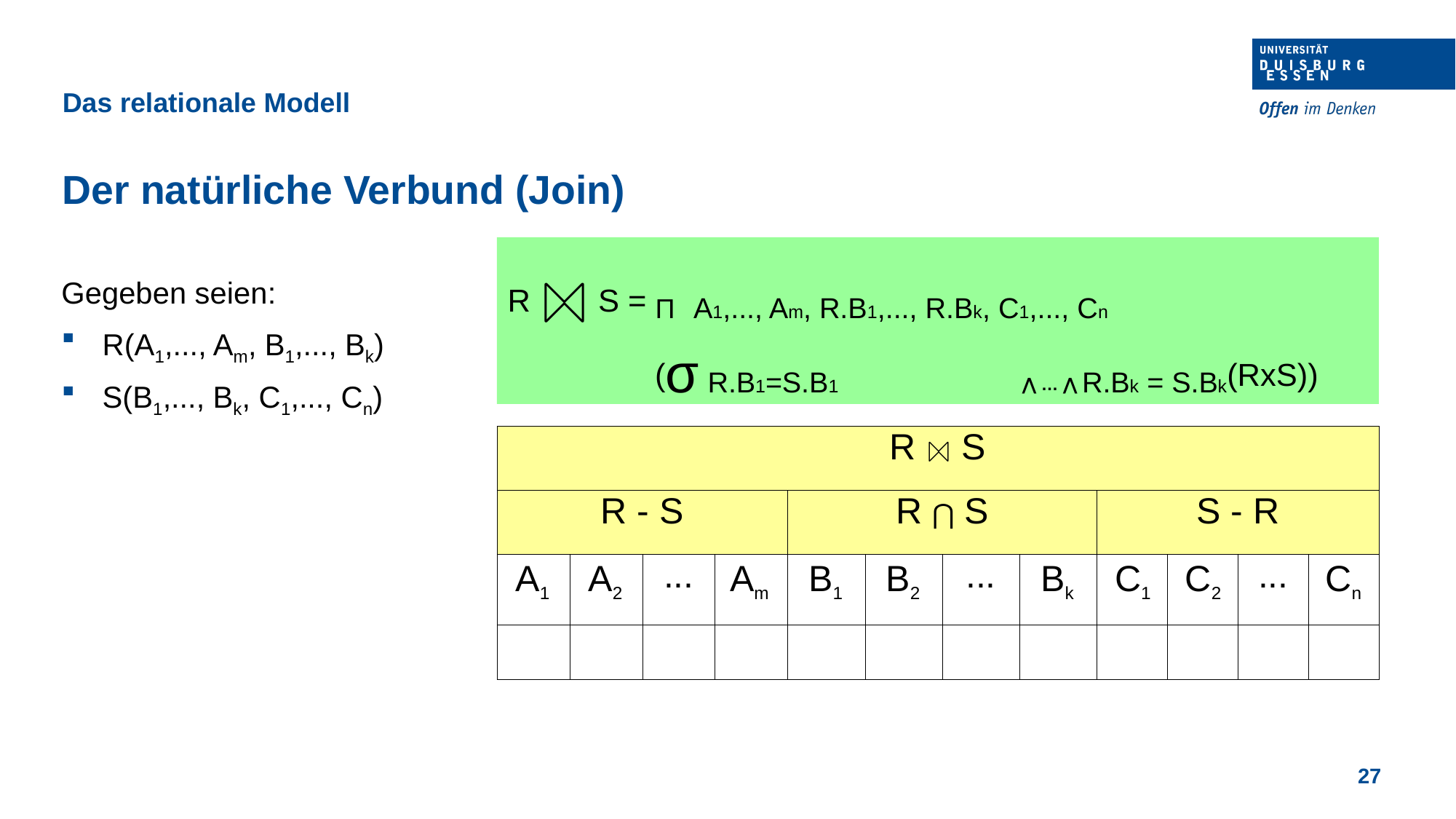

Das relationale Modell
Der natürliche Verbund (Join)
R ⨝ S = Π A1,..., Am, R.B1,..., R.Bk, C1,..., Cn
(σ R.B1=S.B1	⋀ … ⋀ R.Bk = S.Bk(RxS))
Gegeben seien:
R(A1,..., Am, B1,..., Bk)
S(B1,..., Bk, C1,..., Cn)

| R ⨝ S |  |  |  |  |  |  |  |  |  |  |  |
| --- | --- | --- | --- | --- | --- | --- | --- | --- | --- | --- | --- |
| R - S |  |  |  | R ⋂ S |  |  |  | S - R |  |  |  |
| A1 | A2 | ... | Am | B1 | B2 | ... | Bk | C1 | C2 | ... | Cn |
|  |  |  |  |  |  |  |  |  |  |  |  |
27